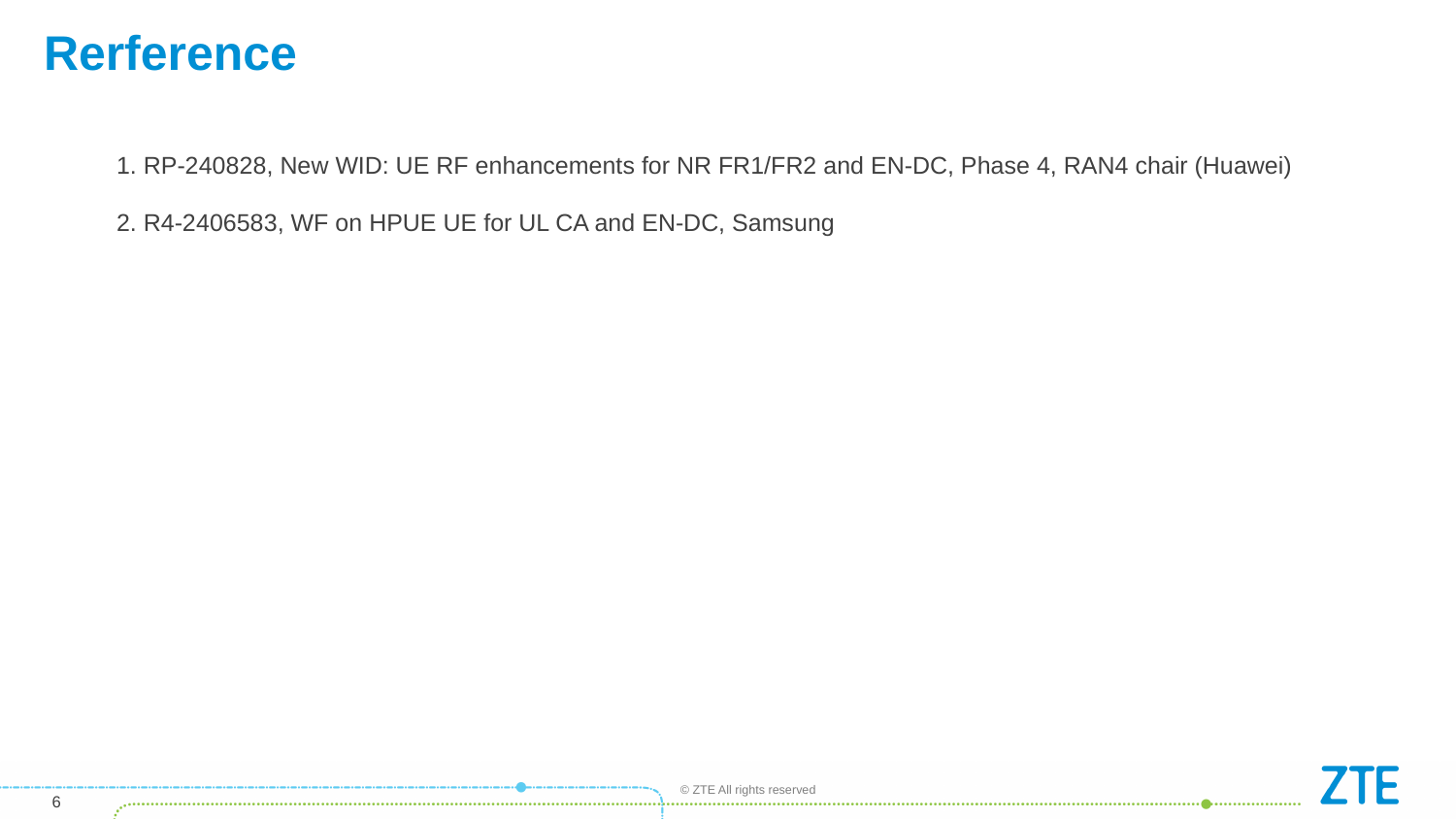

# Rerference
1. RP-240828, New WID: UE RF enhancements for NR FR1/FR2 and EN-DC, Phase 4, RAN4 chair (Huawei)
2. R4-2406583, WF on HPUE UE for UL CA and EN-DC, Samsung